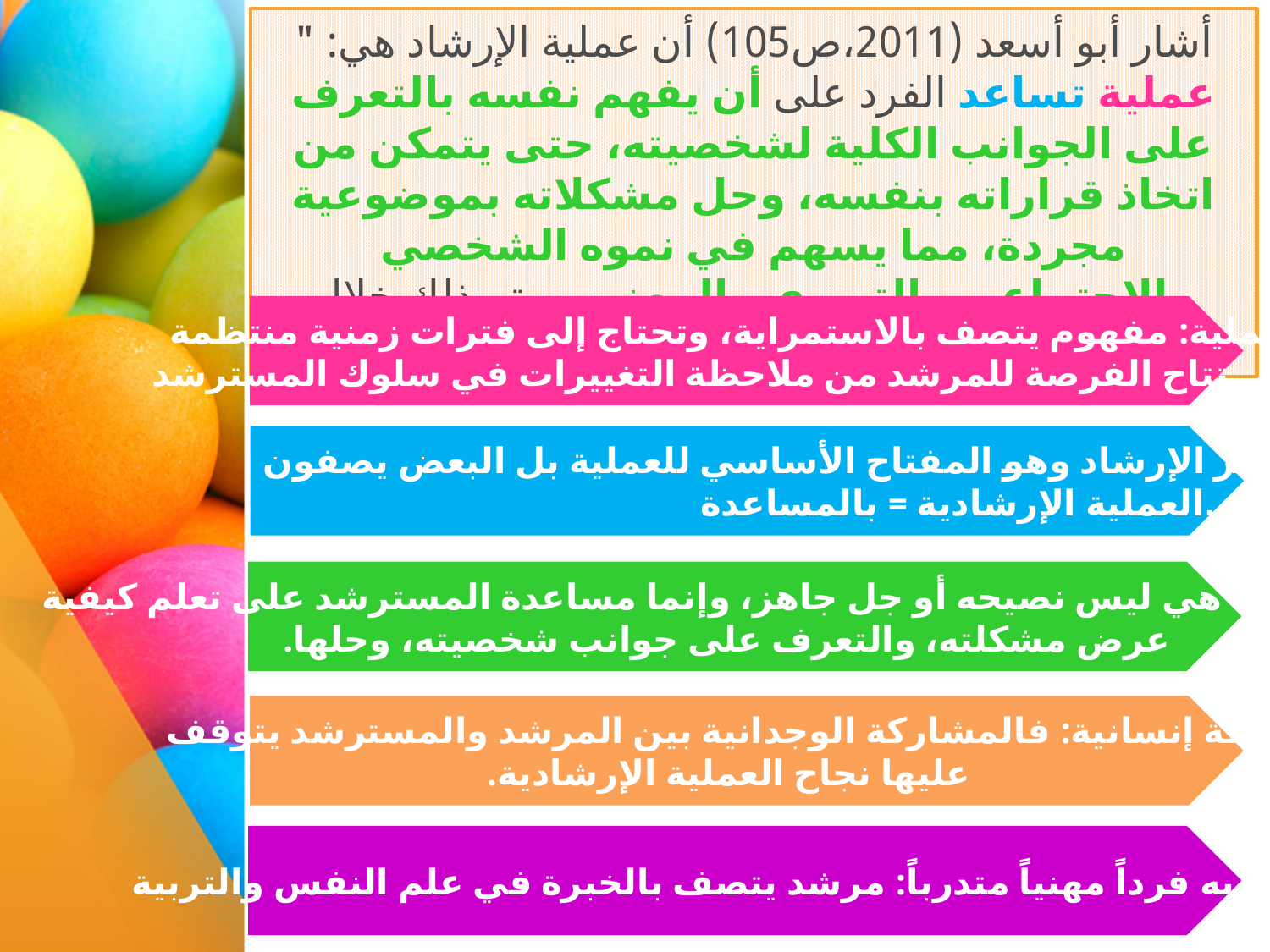

أشار أبو أسعد (2011،ص105) أن عملية الإرشاد هي: " عملية تساعد الفرد على أن يفهم نفسه بالتعرف على الجوانب الكلية لشخصيته، حتى يتمكن من اتخاذ قراراته بنفسه، وحل مشكلاته بموضوعية مجردة، مما يسهم في نموه الشخصي والاجتماعي والتربوي والمهني، ويتم ذلك خلال علاقة تعاونية بينه وبين المرشد النفسي.
عملية: مفهوم يتصف بالاستمراية، وتحتاج إلى فترات زمنية منتظمة
حتى تتاح الفرصة للمرشد من ملاحظة التغييرات في سلوك المسترشد
المساعدة: من أهم عناصر الإرشاد وهو المفتاح الأساسي للعملية بل البعض يصفون
 العملية الإرشادية = بالمساعدة.
أنه تعليمية: هي ليس نصيحه أو جل جاهز، وإنما مساعدة المسترشد على تعلم كيفية
 عرض مشكلته، والتعرف على جوانب شخصيته، وحلها.
علاقة إنسانية: فالمشاركة الوجدانية بين المرشد والمسترشد يتوقف
 عليها نجاح العملية الإرشادية.
يقوم به فرداً مهنياً متدرباً: مرشد يتصف بالخبرة في علم النفس والتربية